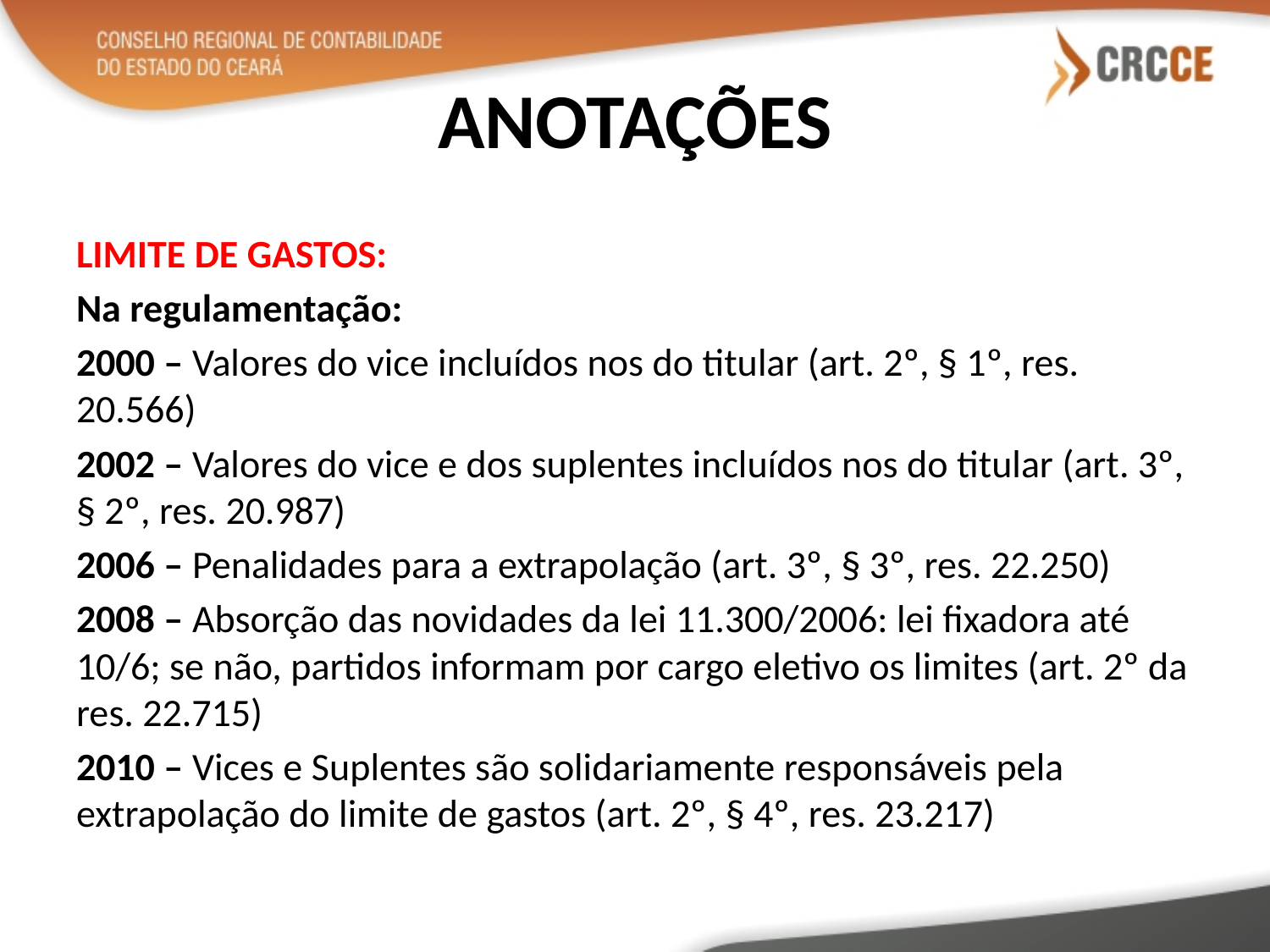

# ANOTAÇÕES
LIMITE DE GASTOS:
Na regulamentação:
2000 – Valores do vice incluídos nos do titular (art. 2º, § 1º, res. 20.566)
2002 – Valores do vice e dos suplentes incluídos nos do titular (art. 3º, § 2º, res. 20.987)
2006 – Penalidades para a extrapolação (art. 3º, § 3º, res. 22.250)
2008 – Absorção das novidades da lei 11.300/2006: lei fixadora até 10/6; se não, partidos informam por cargo eletivo os limites (art. 2º da res. 22.715)
2010 – Vices e Suplentes são solidariamente responsáveis pela extrapolação do limite de gastos (art. 2º, § 4º, res. 23.217)